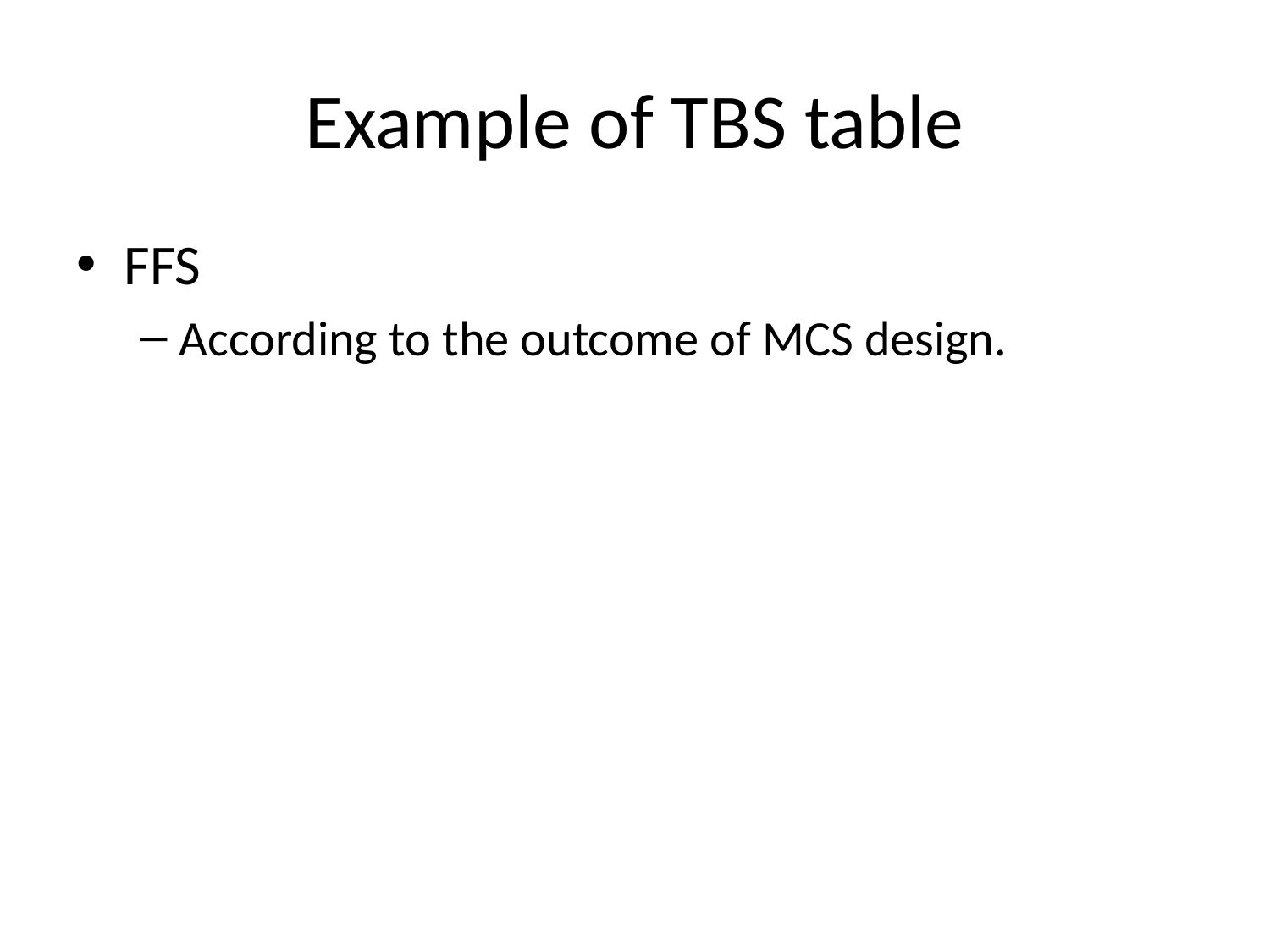

# Example of TBS table
FFS
According to the outcome of MCS design.